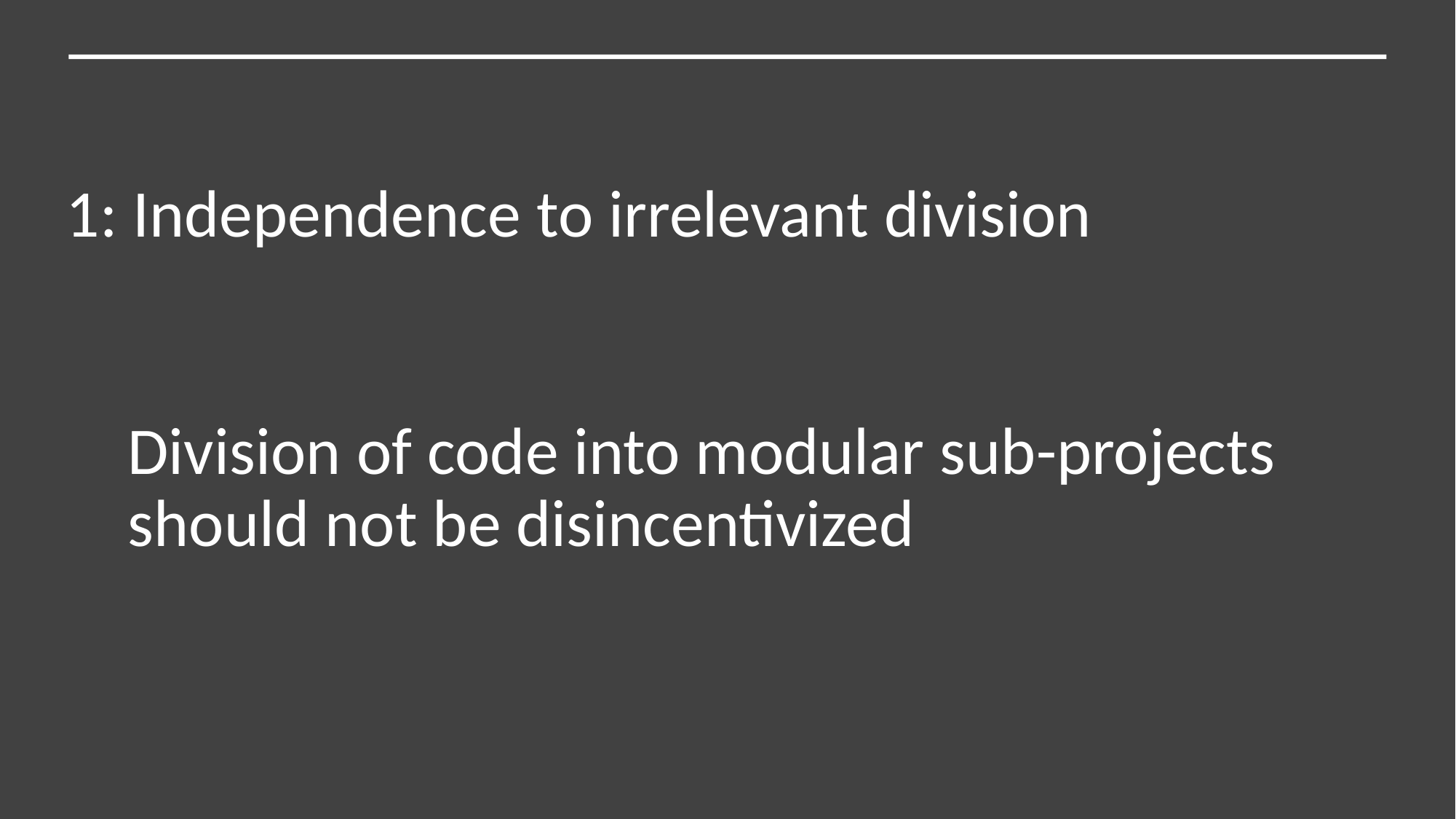

1: Independence to irrelevant division
# Division of code into modular sub-projects should not be disincentivized